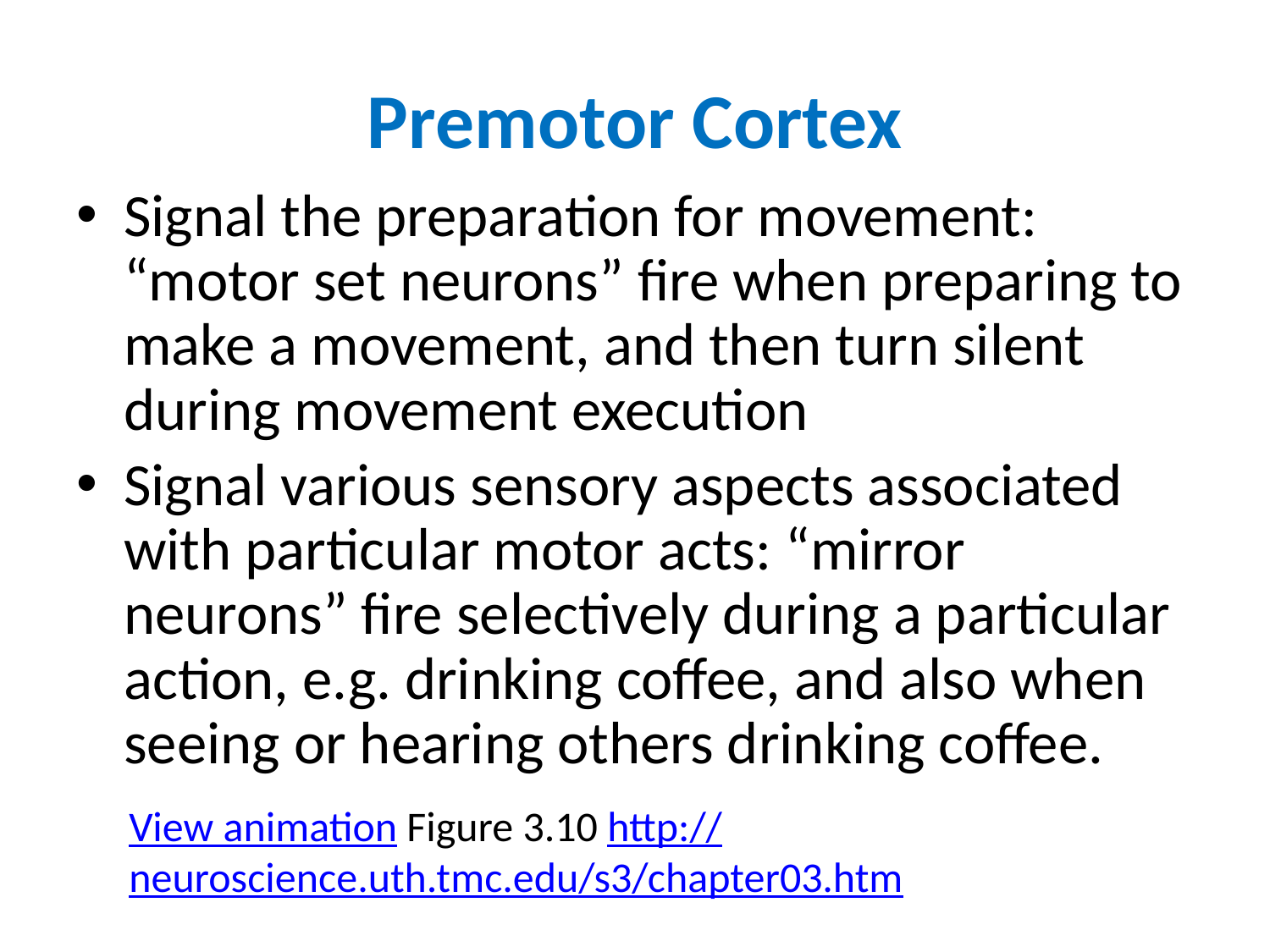

# Premotor Cortex
Signal the preparation for movement: “motor set neurons” fire when preparing to make a movement, and then turn silent during movement execution
Signal various sensory aspects associated with particular motor acts: “mirror neurons” fire selectively during a particular action, e.g. drinking coffee, and also when seeing or hearing others drinking coffee.
View animation Figure 3.10 http://neuroscience.uth.tmc.edu/s3/chapter03.htm